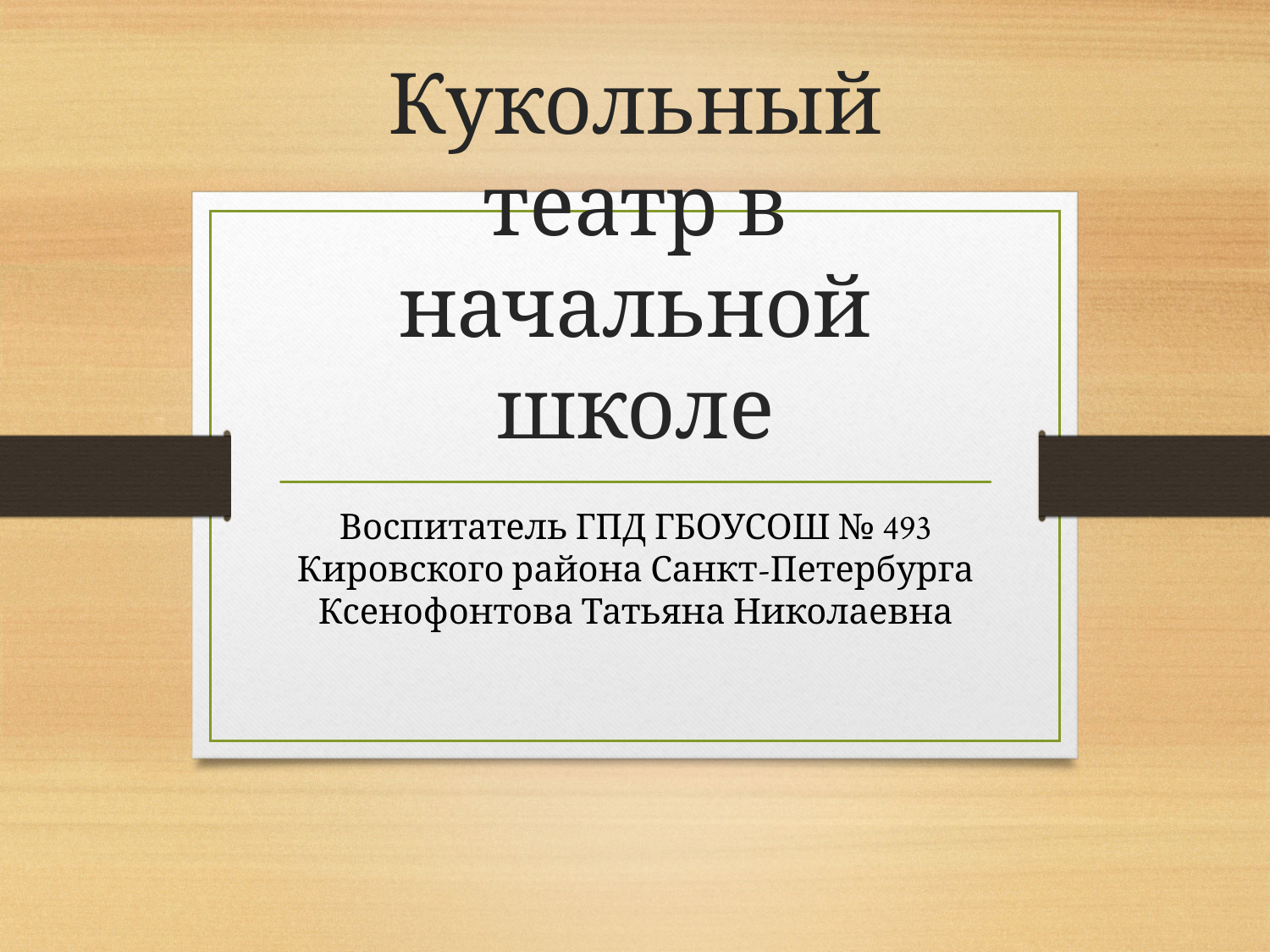

# Кукольный театр в начальной школе
Воспитатель ГПД ГБОУСОШ № 493 Кировского района Санкт-Петербурга
Ксенофонтова Татьяна Николаевна